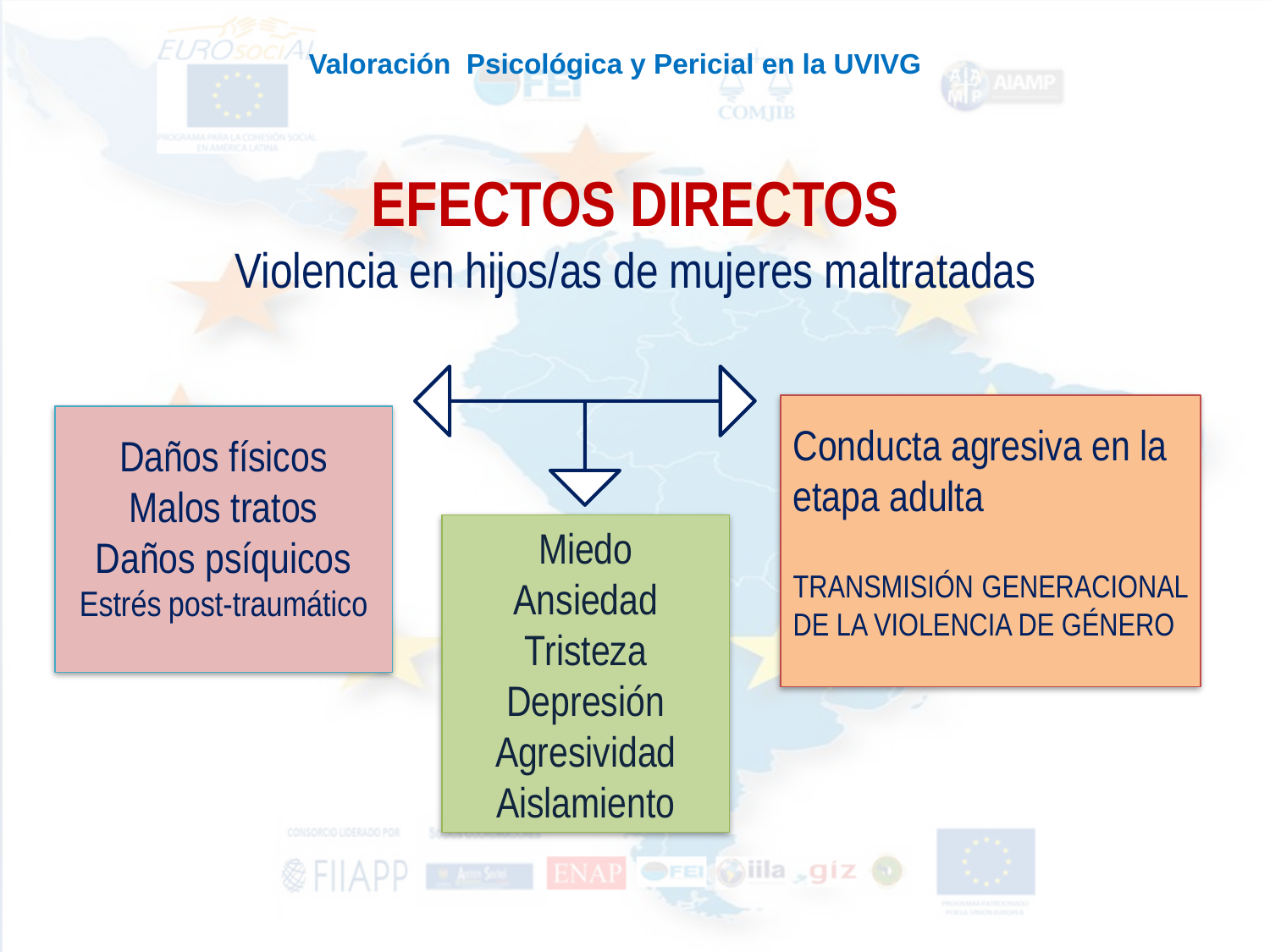

Valoración  Psicológica y Pericial en la UVIVG
EFECTOS DIRECTOS
Violencia en hijos/as de mujeres maltratadas

Conducta agresiva en la etapa adulta

TRANSMISIÓN GENERACIONAL DE LA VIOLENCIA DE GÉNERO

Daños físicos
Malos tratos
Daños psíquicos
Estrés post-traumático

Miedo
Ansiedad
Tristeza
Depresión
Agresividad
Aislamiento